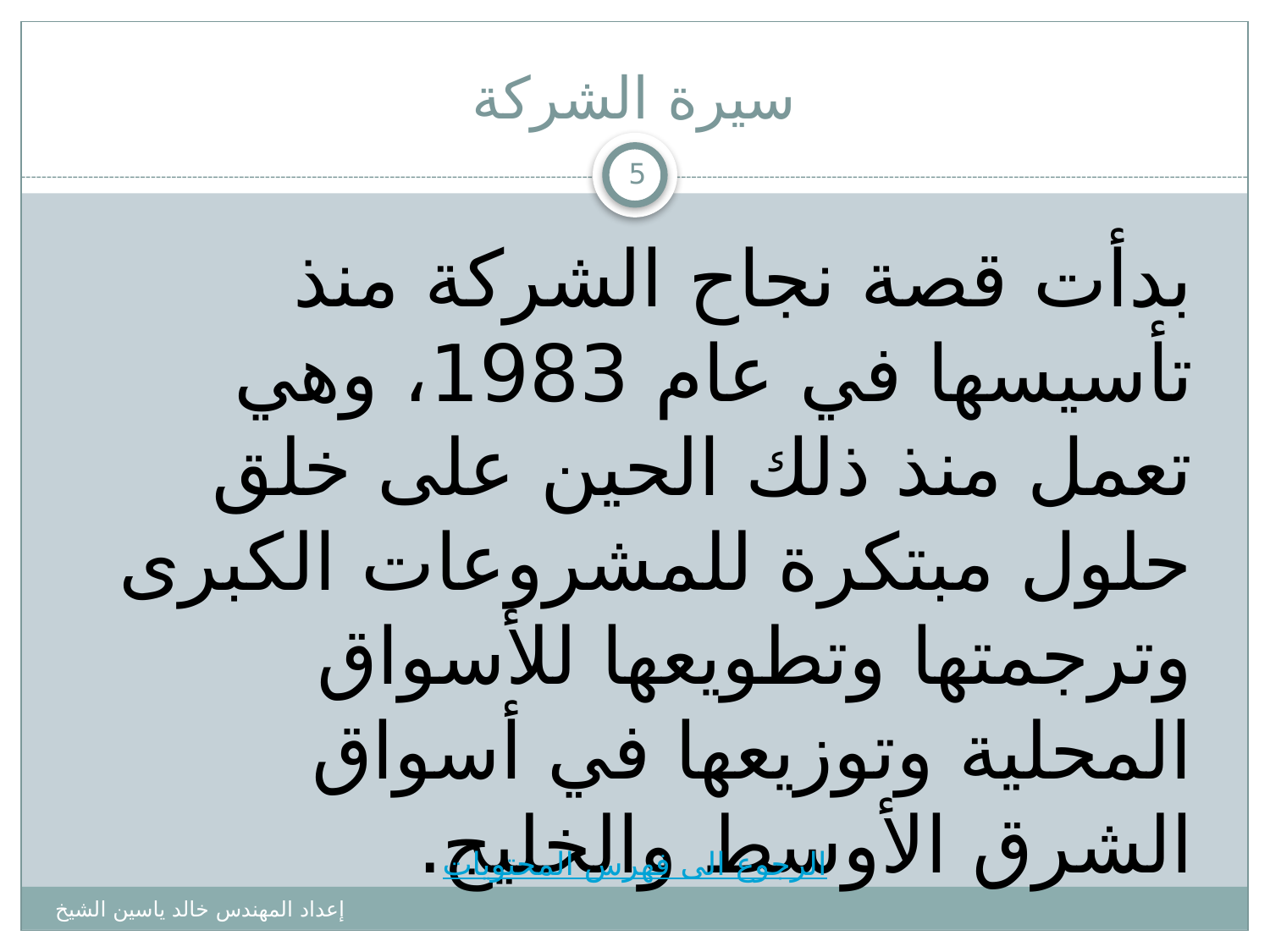

# سيرة الشركة
5
بدأت قصة نجاح الشركة منذ تأسيسها في عام 1983، وهي تعمل منذ ذلك الحين على خلق حلول مبتكرة للمشروعات الكبرى وترجمتها وتطويعها للأسواق المحلية وتوزيعها في أسواق الشرق الأوسط والخليج.
الرجوع الى فهرس المحتويات
إعداد المهندس خالد ياسين الشيخ